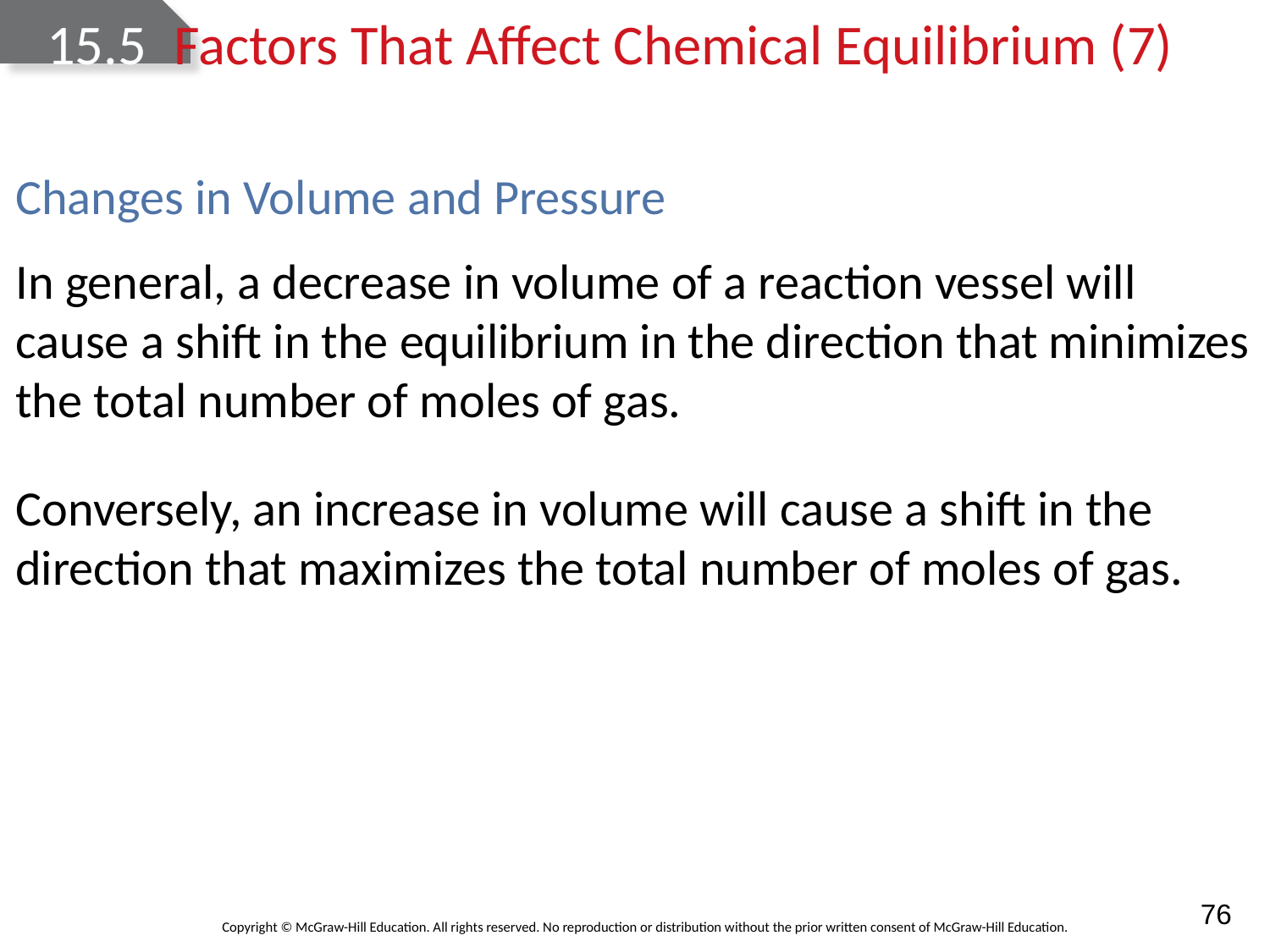

# 15.5	Factors That Affect Chemical Equilibrium (7)
Changes in Volume and Pressure
In general, a decrease in volume of a reaction vessel will cause a shift in the equilibrium in the direction that minimizes the total number of moles of gas.
Conversely, an increase in volume will cause a shift in the direction that maximizes the total number of moles of gas.